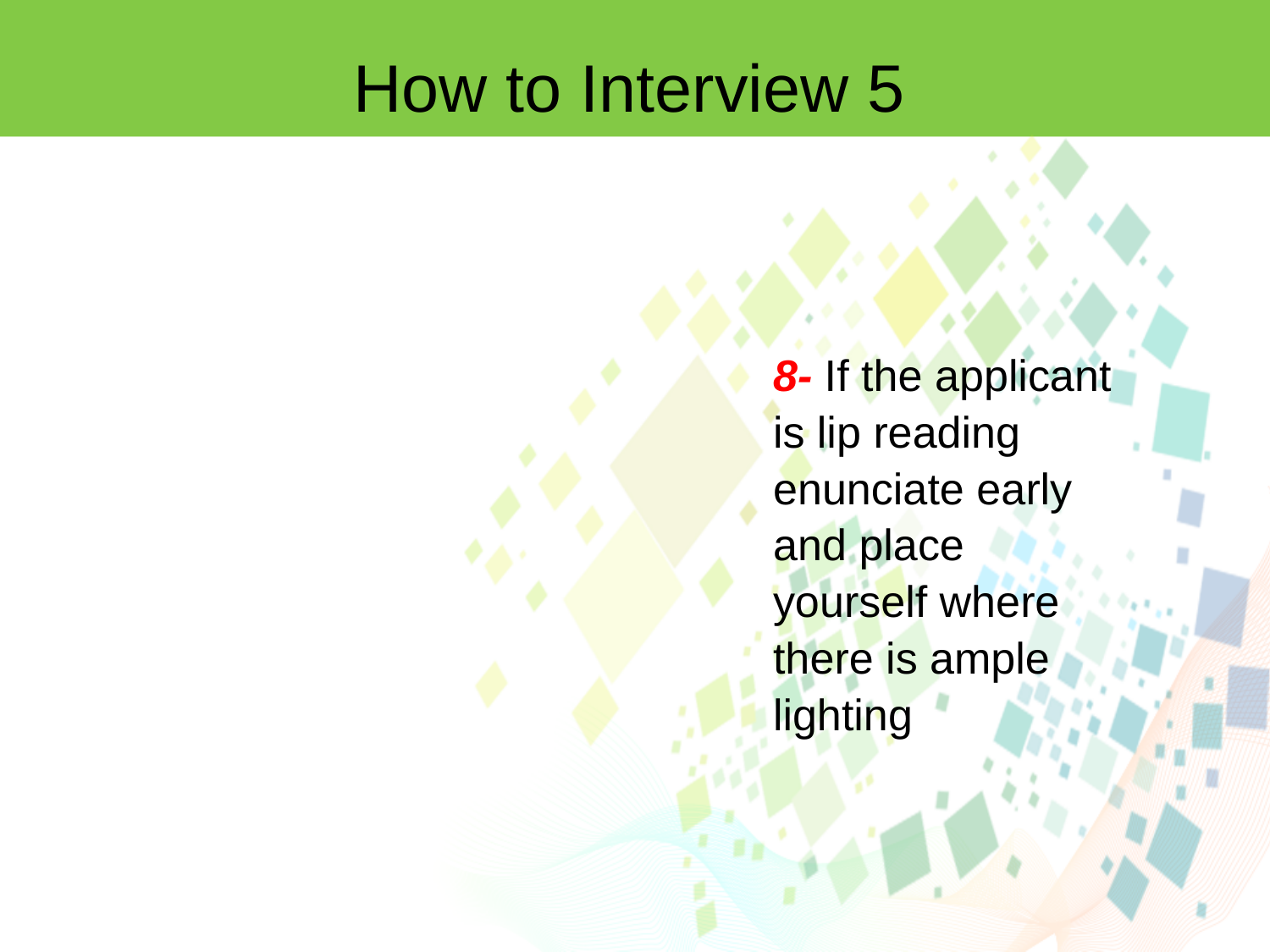

How to Interview 5
8- If the applicant is lip reading enunciate early and place yourself where there is ample lighting